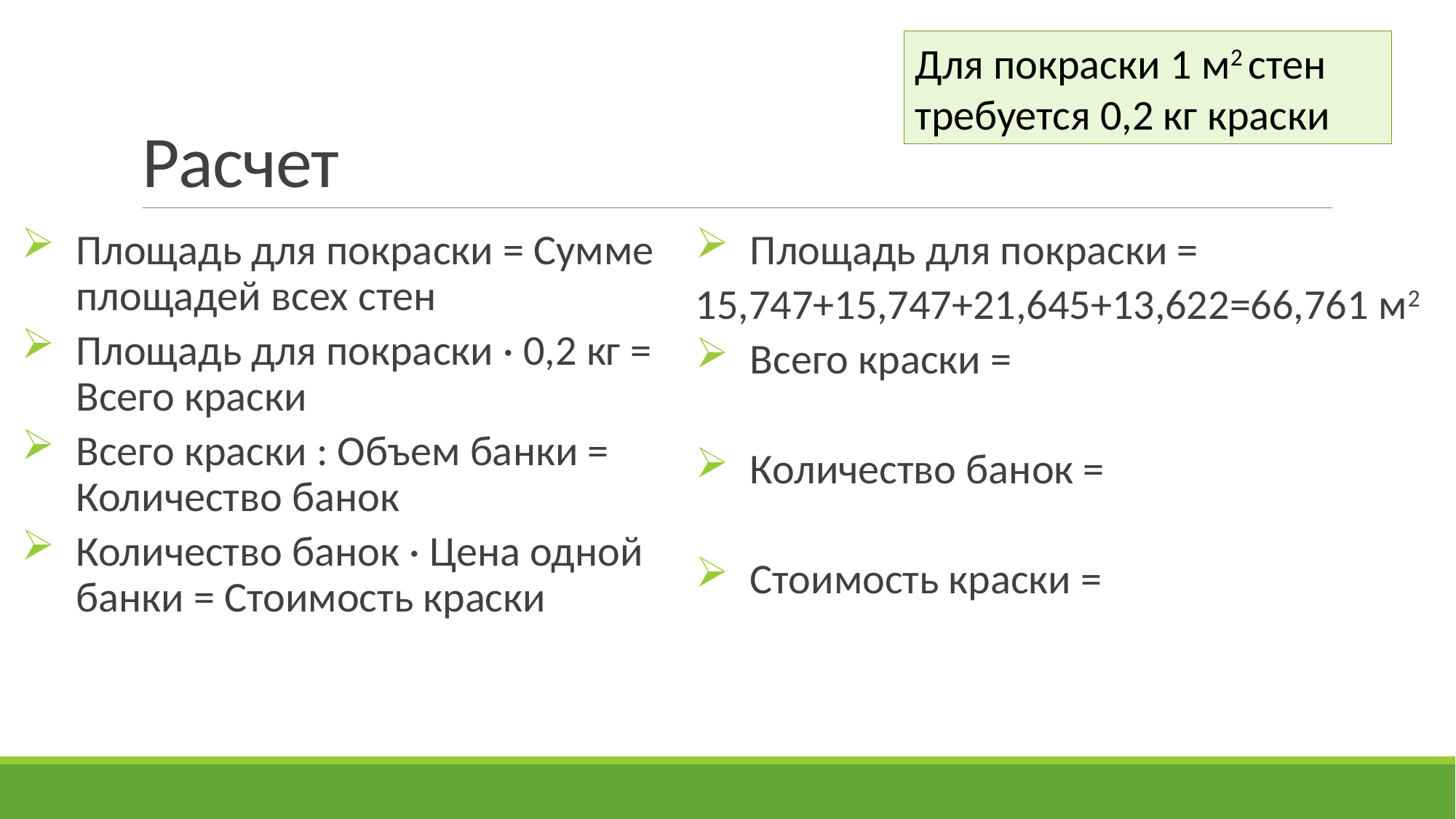

Для покраски 1 м2 стен
требуется 0,2 кг краски
# Расчет
Площадь для покраски = Сумме площадей всех стен
Площадь для покраски · 0,2 кг = Всего краски
Всего краски : Объем банки = Количество банок
Количество банок · Цена одной банки = Стоимость краски

Площадь для покраски =
15,747+15,747+21,645+13,622=66,761 м2
Всего краски =

Количество банок =

Стоимость краски =